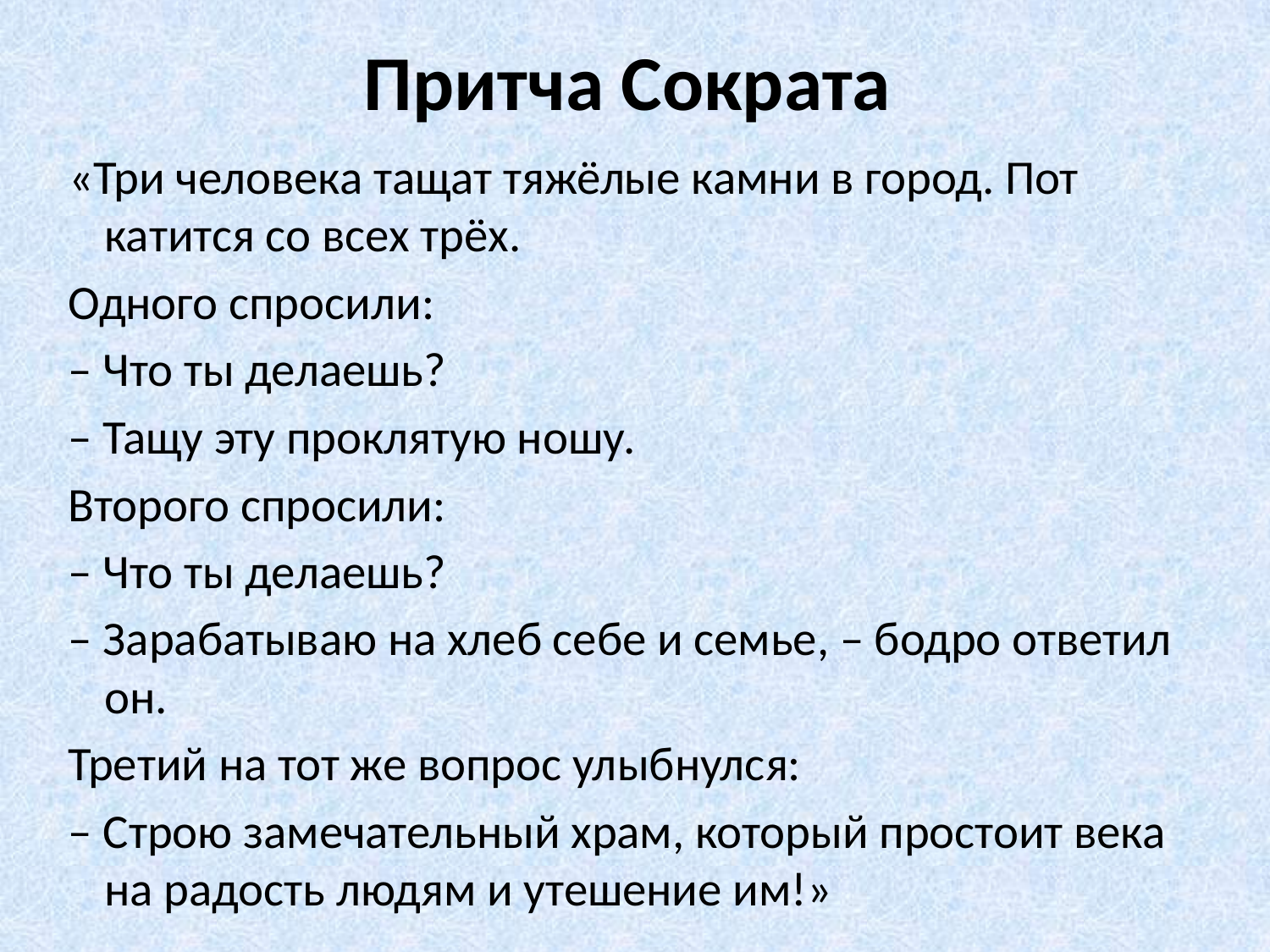

# Притча Сократа
 «Три человека тащат тяжёлые камни в город. Пот катится со всех трёх.
 Одного спросили:
 – Что ты делаешь?
 – Тащу эту проклятую ношу.
 Второго спросили:
 – Что ты делаешь?
 – Зарабатываю на хлеб себе и семье, – бодро ответил он.
 Третий на тот же вопрос улыбнулся:
 – Строю замечательный храм, который простоит века на радость людям и утешение им!»